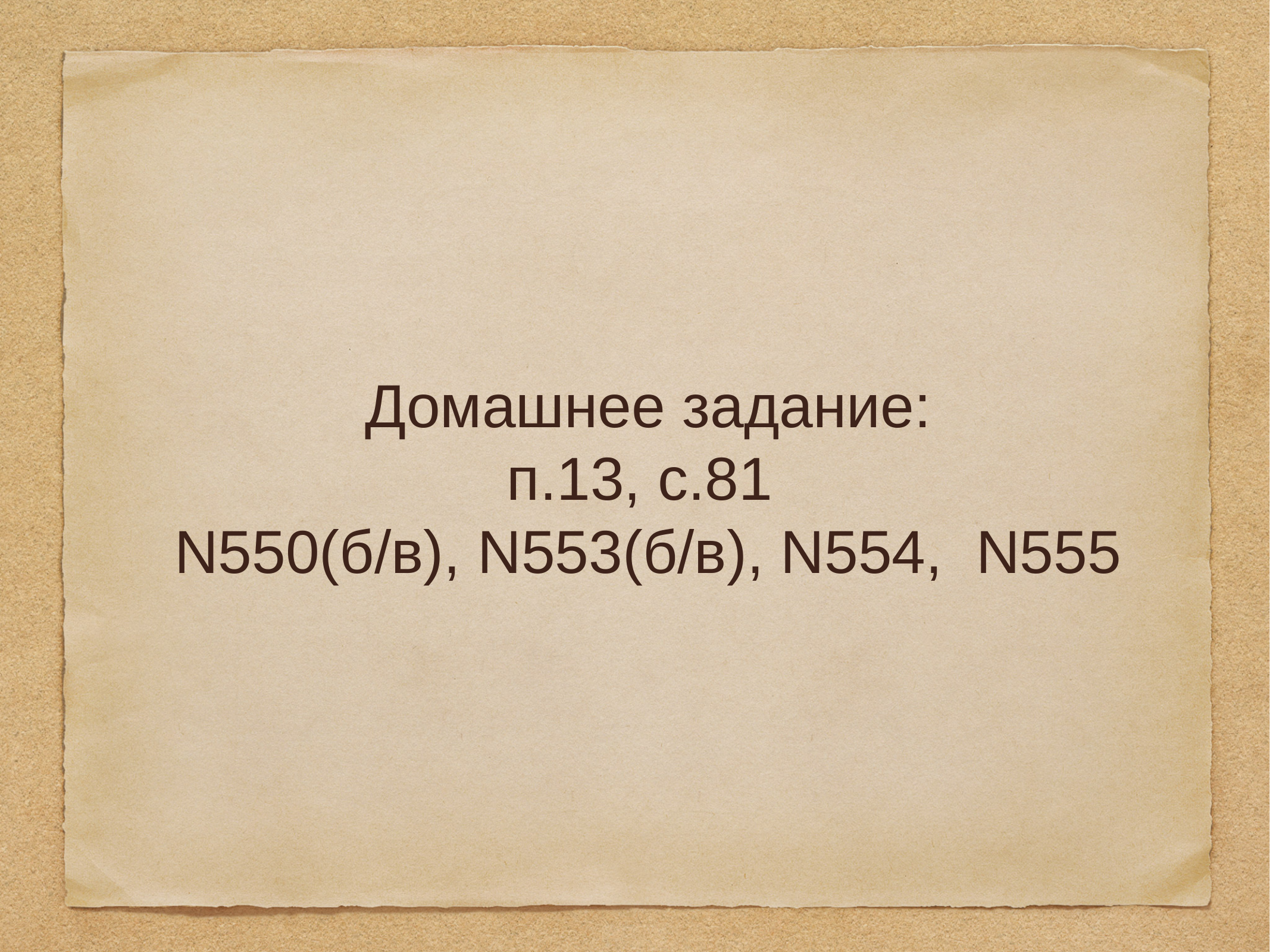

# Домашнее задание:
п.13, с.81
N550(б/в), N553(б/в), N554,  N555